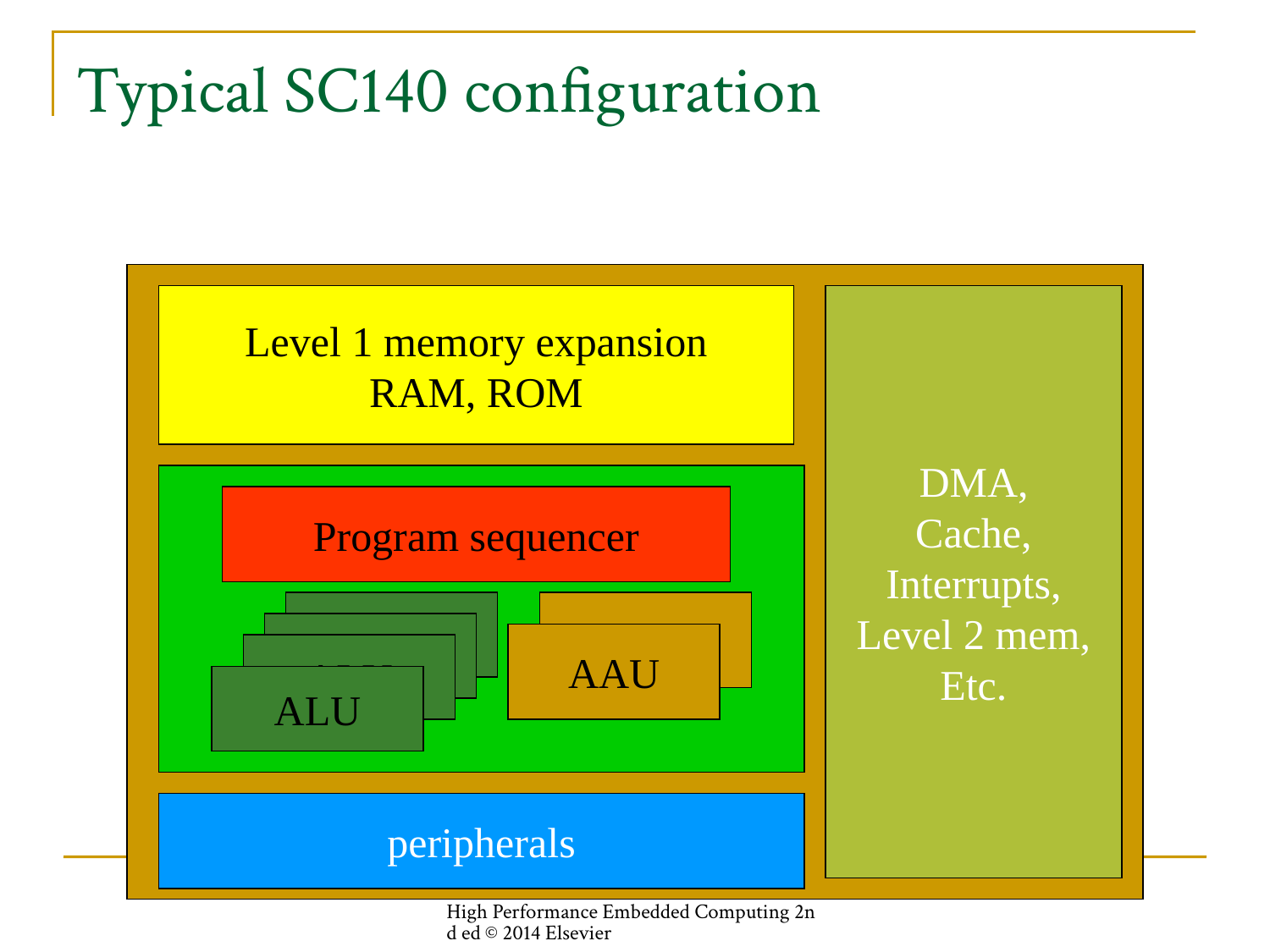

# Typical SC140 configuration

Level 1 memory expansion
RAM, ROM
DMA,
Cache,
Interrupts,
Level 2 mem,
Etc.

Program sequencer
ALU
AAU
ALU
AAU
ALU
ALU
peripherals
High Performance Embedded Computing 2nd ed © 2014 Elsevier